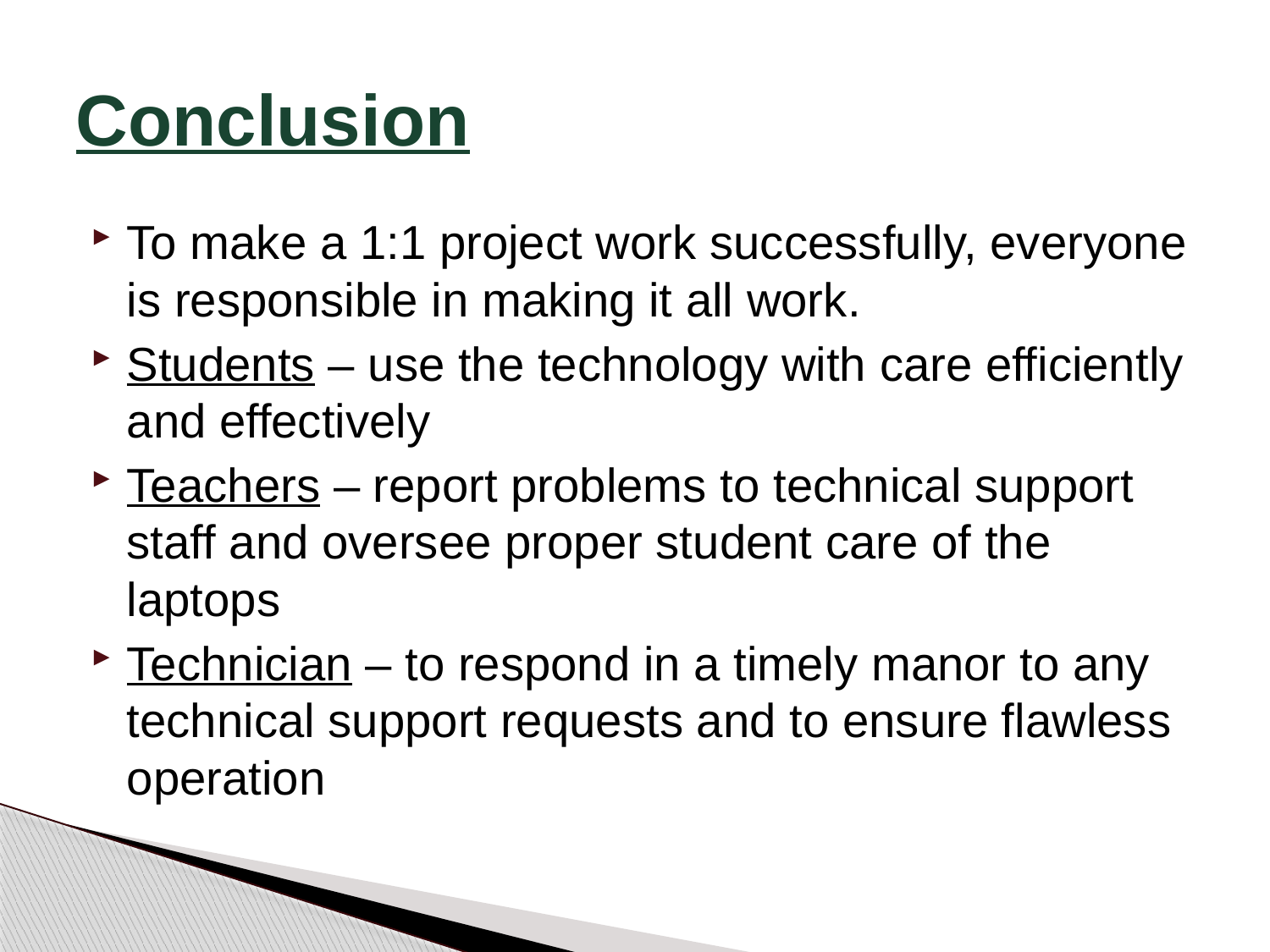

# Conclusion
To make a 1:1 project work successfully, everyone is responsible in making it all work.
Students – use the technology with care efficiently and effectively
Teachers – report problems to technical support staff and oversee proper student care of the laptops
Technician – to respond in a timely manor to any technical support requests and to ensure flawless operation